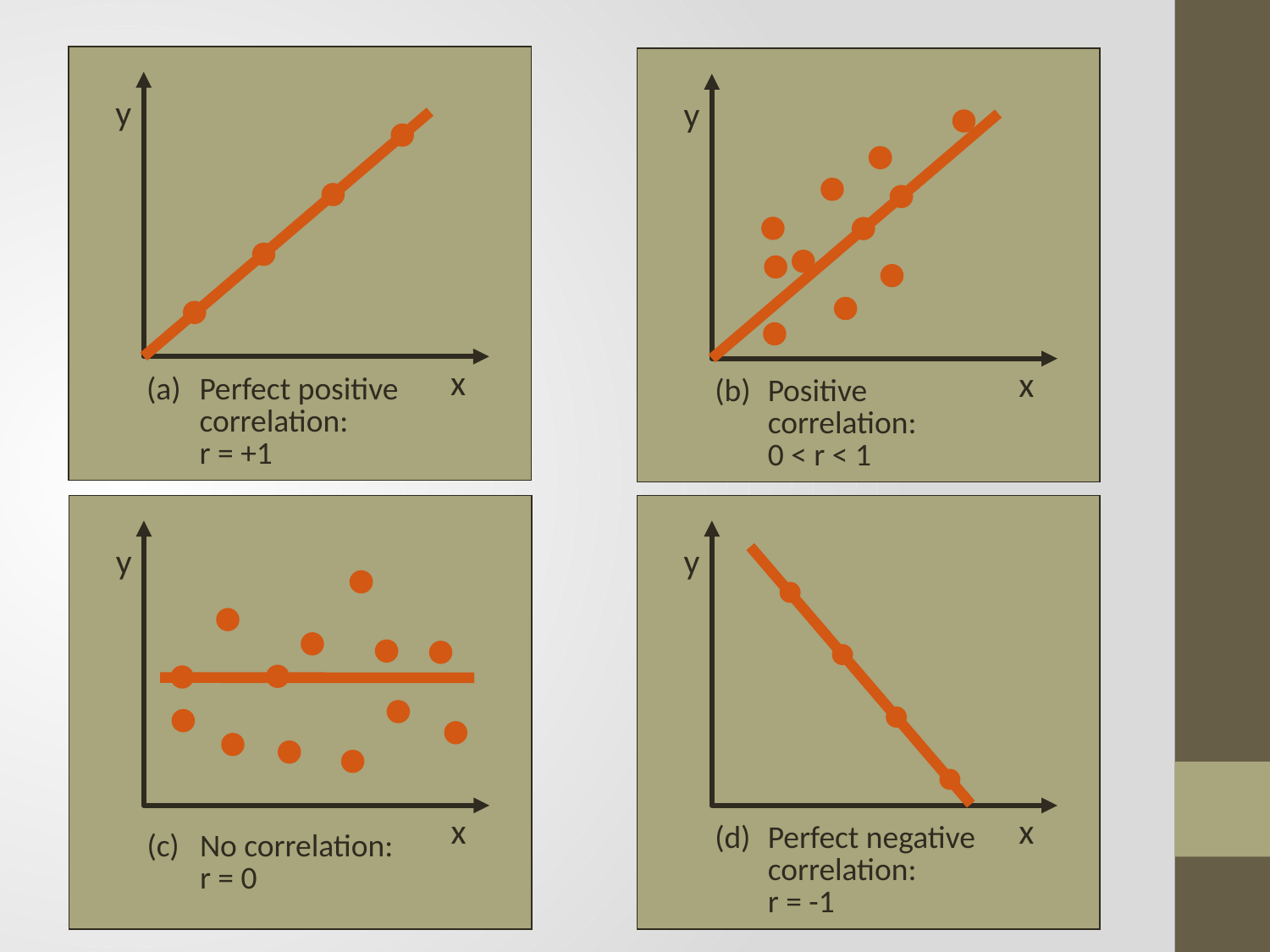

y
x
(a)	Perfect positive correlation:
r = +1

y

x
(b)	Positive correlation:
0 < r < 1

y

x
(c)	No correlation:
r = 0

y

x
(d)	Perfect negative correlation:
r = -1